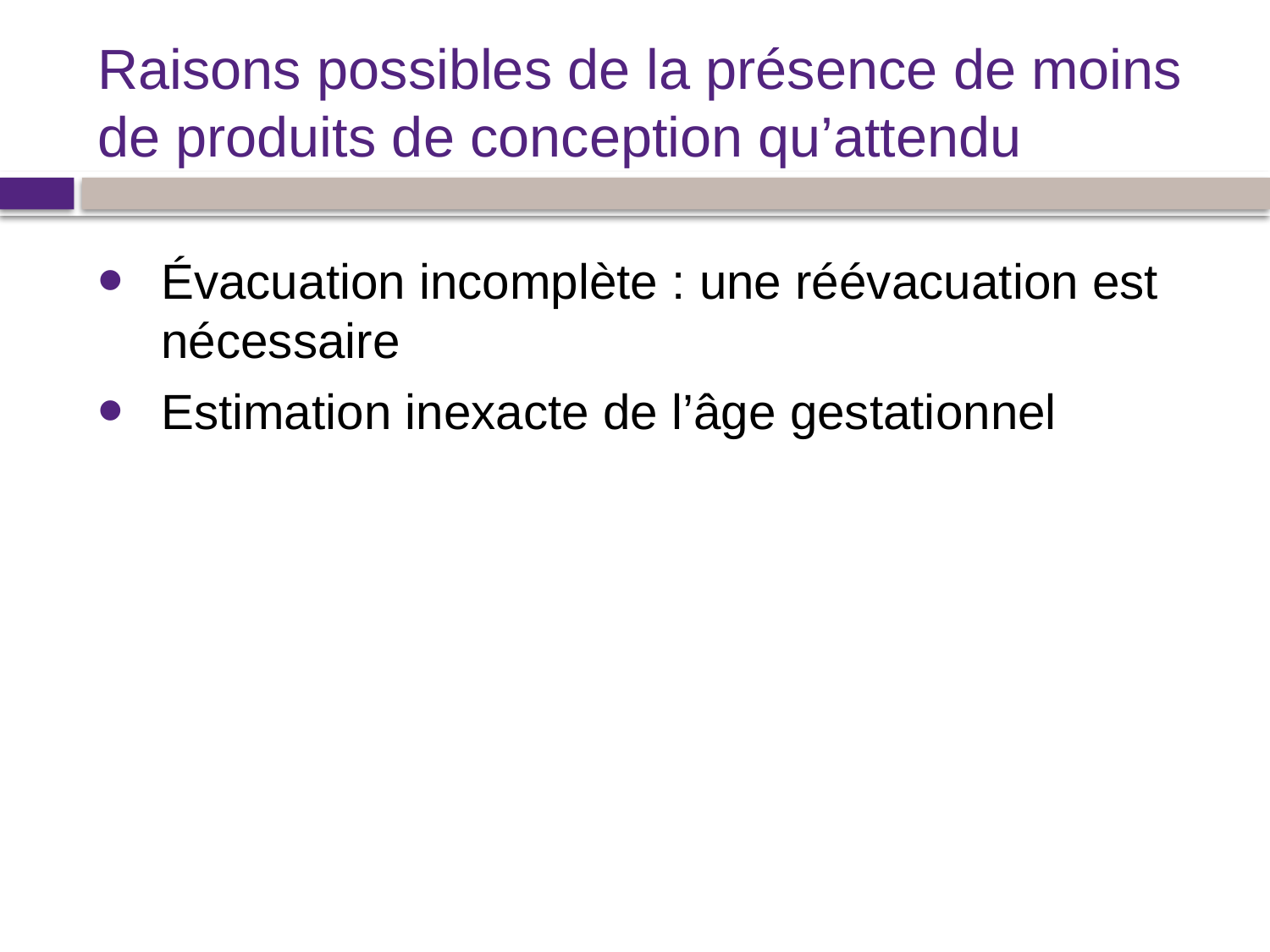

# Raisons possibles de la présence de moins de produits de conception qu’attendu
Évacuation incomplète : une réévacuation est nécessaire
Estimation inexacte de l’âge gestationnel